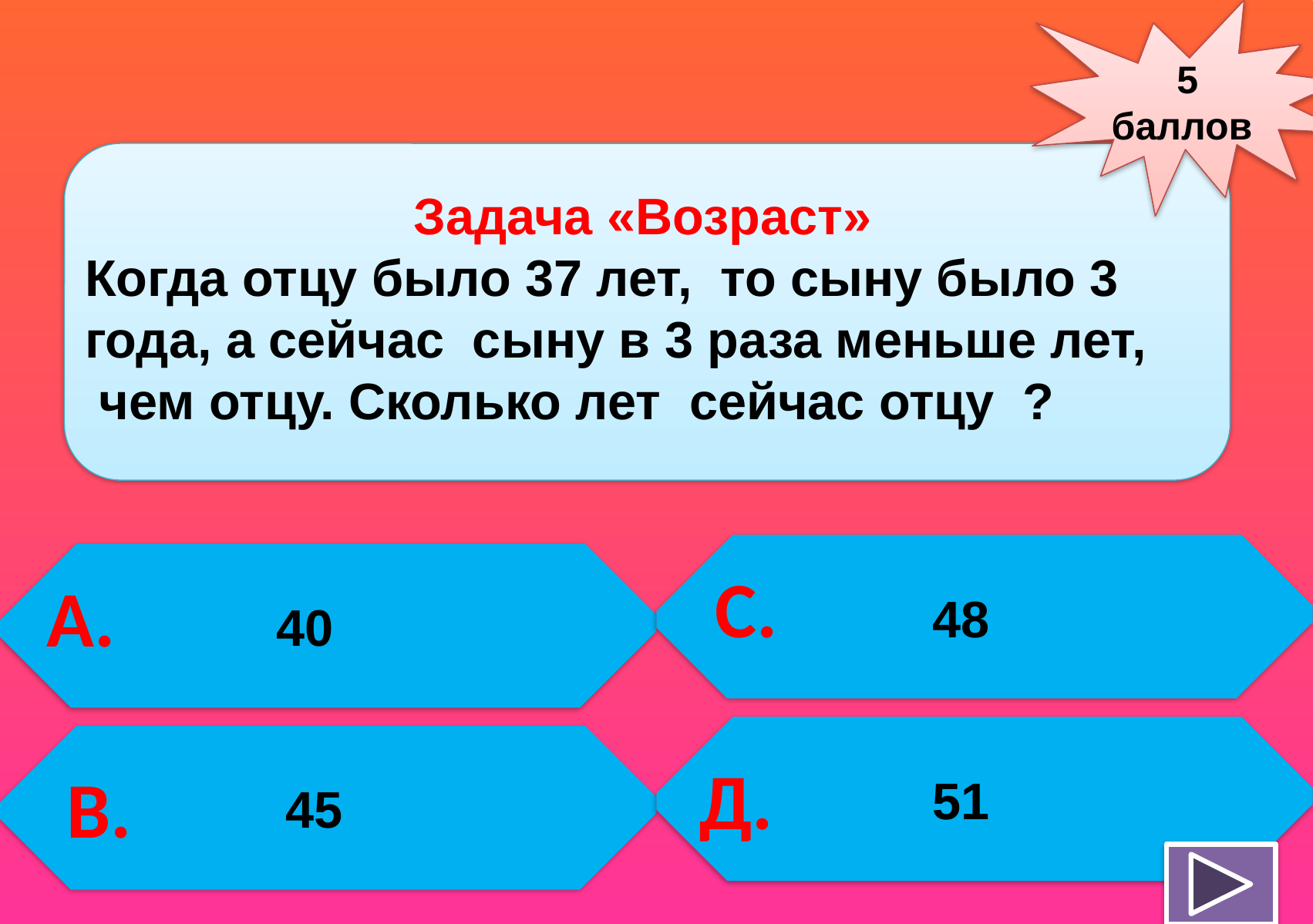

5 баллов

Задача «Возраст»
Когда отцу было 37 лет,  то сыну было 3 года, а сейчас  сыну в 3 раза меньше лет,
 чем отцу. Сколько лет  сейчас отцу  ?

С.

А.
48
40

Д.
В.
51
45